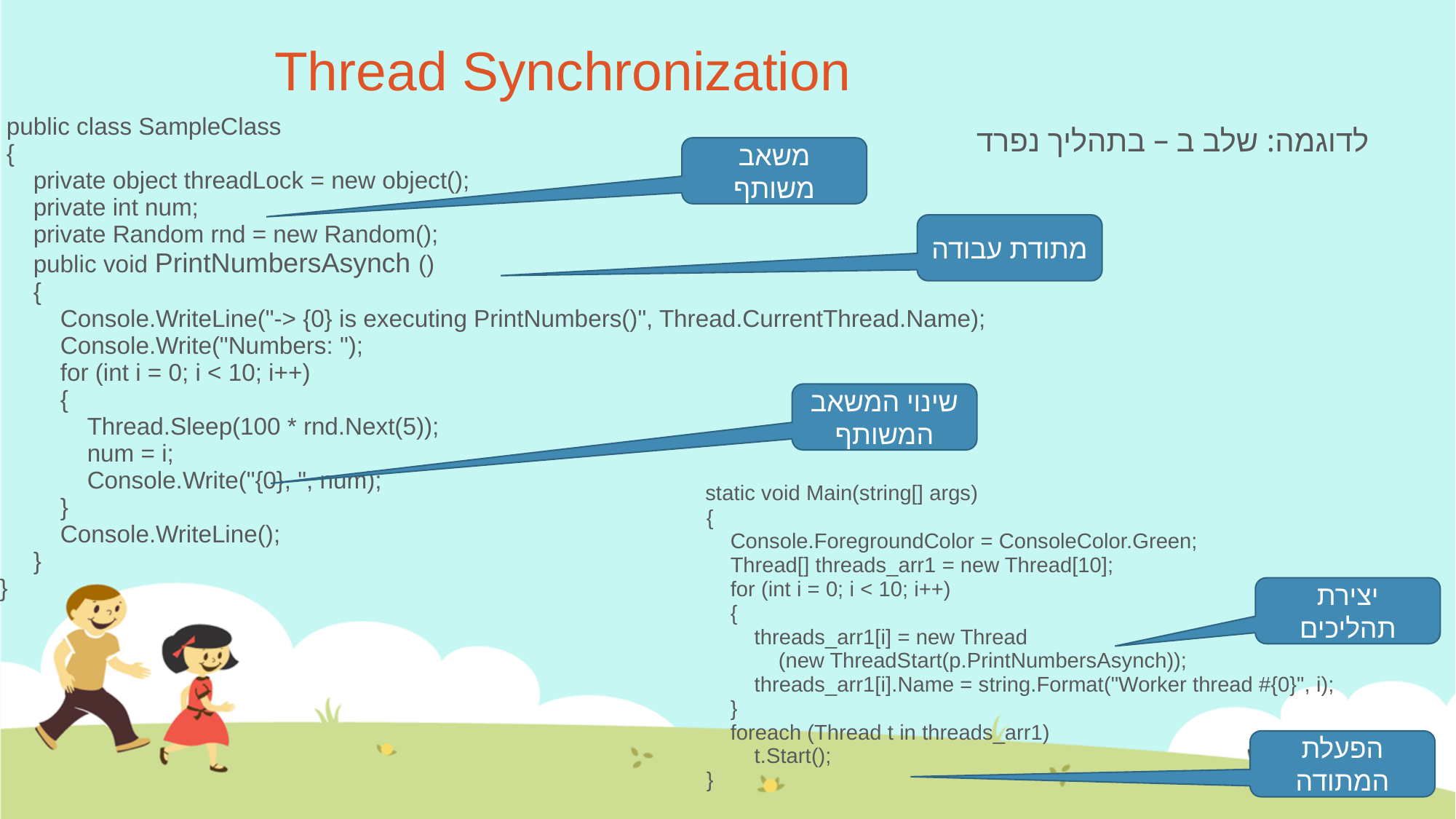

# Thread Synchronization
| public class SampleClass { private object threadLock = new object(); private int num; private Random rnd = new Random(); public void PrintNumbersAsynch () { Console.WriteLine("-> {0} is executing PrintNumbers()", Thread.CurrentThread.Name); Console.Write("Numbers: "); for (int i = 0; i < 10; i++) { Thread.Sleep(100 \* rnd.Next(5)); num = i; Console.Write("{0}, ", num); } Console.WriteLine(); } } |
| --- |
לדוגמה: שלב ב – בתהליך נפרד

משאב משותף
מתודת עבודה
שינוי המשאב המשותף
| static void Main(string[] args) { Console.ForegroundColor = ConsoleColor.Green; Thread[] threads\_arr1 = new Thread[10]; for (int i = 0; i < 10; i++) { threads\_arr1[i] = new Thread (new ThreadStart(p.PrintNumbersAsynch)); threads\_arr1[i].Name = string.Format("Worker thread #{0}", i); } foreach (Thread t in threads\_arr1) t.Start(); } |
| --- |
יצירת תהליכים
הפעלת המתודה